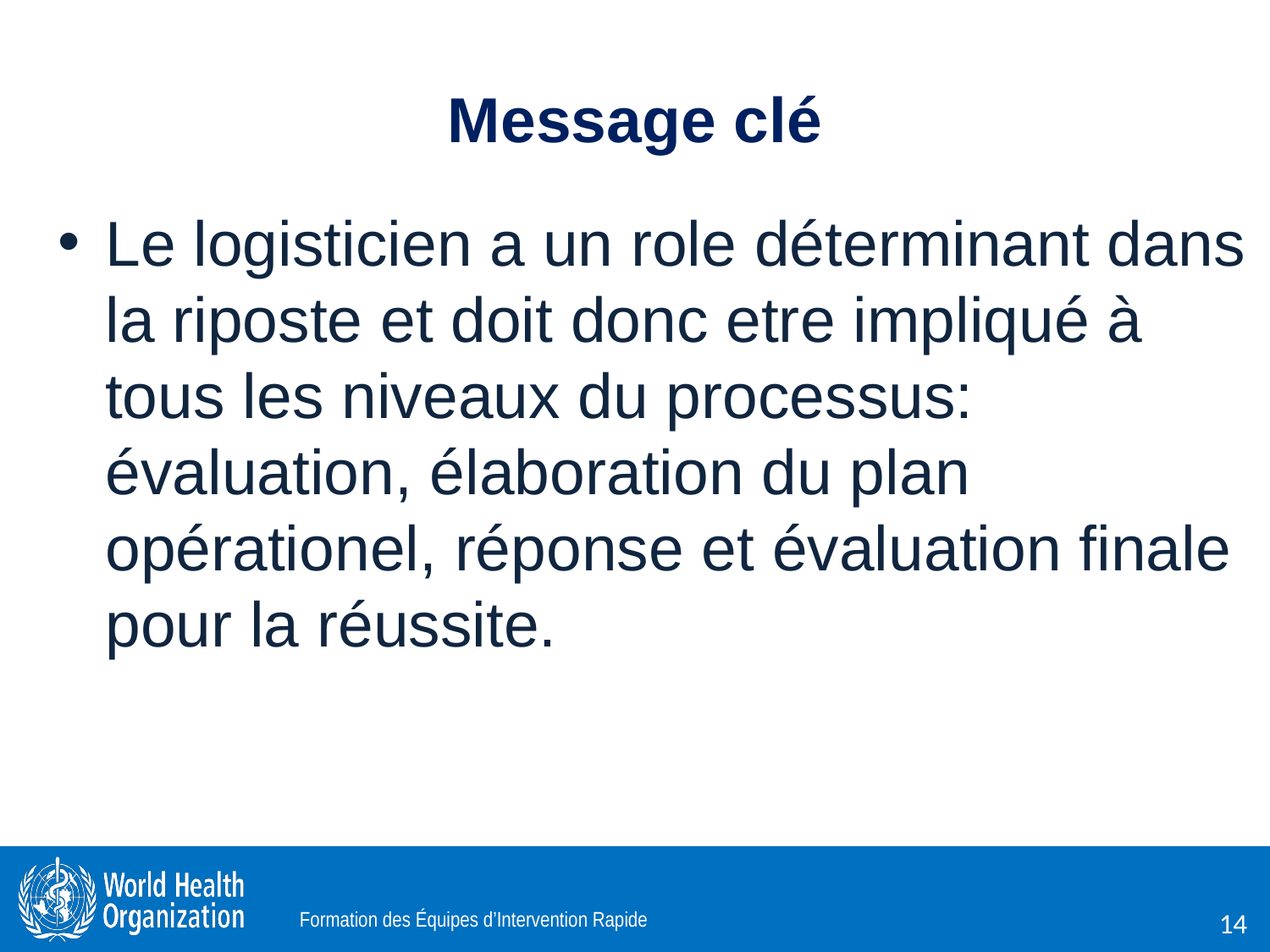

# Message clé
Le logisticien a un role déterminant dans la riposte et doit donc etre impliqué à tous les niveaux du processus: évaluation, élaboration du plan opérationel, réponse et évaluation finale pour la réussite.